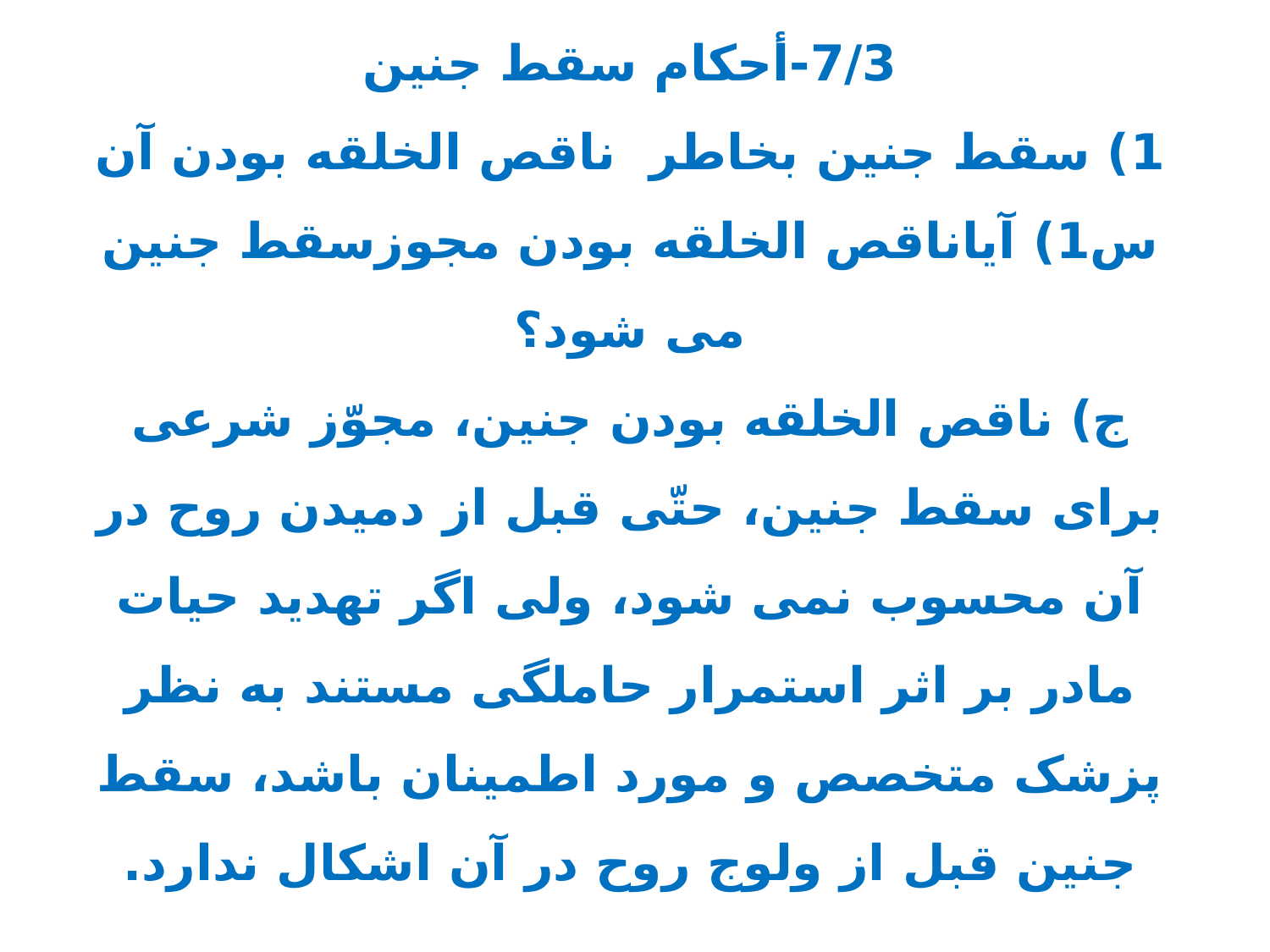

# .   7/3-أحکام سقط جنین 1) سقط جنین بخاطر  ناقص الخلقه بودن آن س1) آیاناقص الخلقه بودن مجوزسقط جنین می شود؟ ج) ناقص الخلقه بودن جنین، مجوّز شرعی برای سقط جنین، حتّی قبل از دمیدن روح در آن محسوب نمی شود، ولی اگر تهدید حیات مادر بر اثر استمرار حاملگی مستند به نظر پزشک متخصص و مورد اطمینان باشد، سقط جنین قبل از ولوج روح در آن اشکال ندارد.